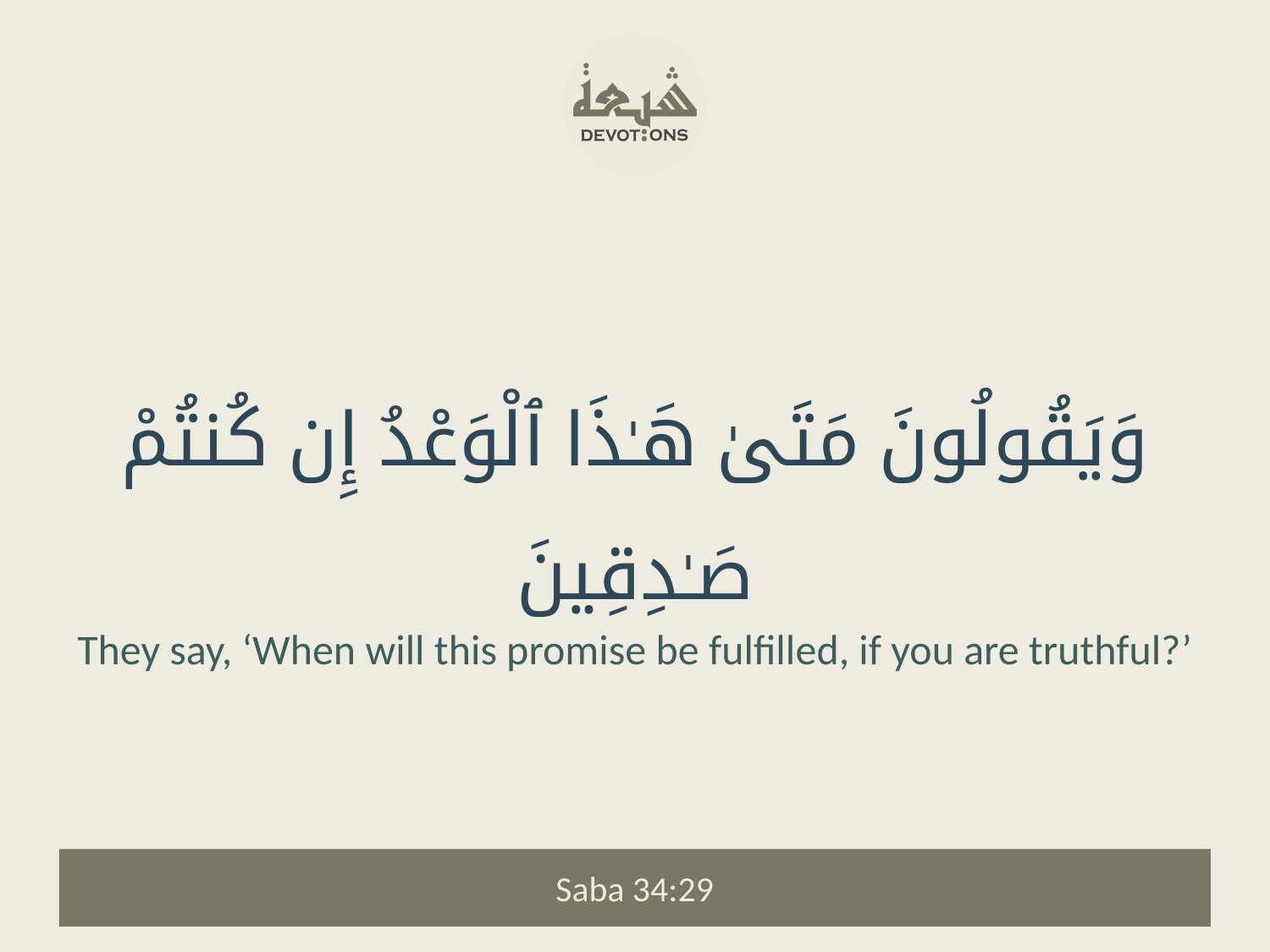

وَيَقُولُونَ مَتَىٰ هَـٰذَا ٱلْوَعْدُ إِن كُنتُمْ صَـٰدِقِينَ
They say, ‘When will this promise be fulfilled, if you are truthful?’
Saba 34:29